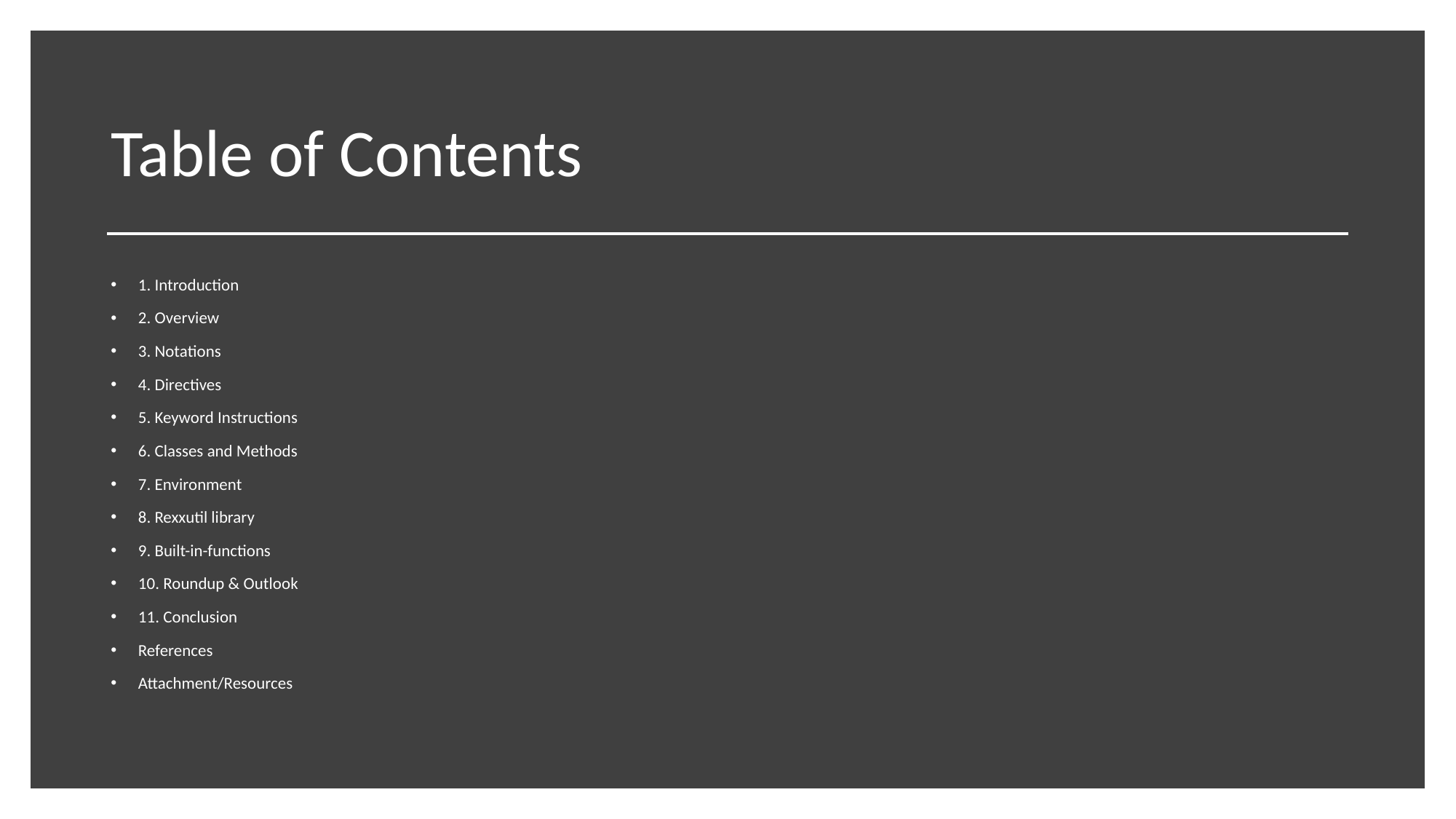

# Table of Contents
1. Introduction
2. Overview
3. Notations
4. Directives
5. Keyword Instructions
6. Classes and Methods
7. Environment
8. Rexxutil library
9. Built-in-functions
10. Roundup & Outlook
11. Conclusion
References
Attachment/Resources